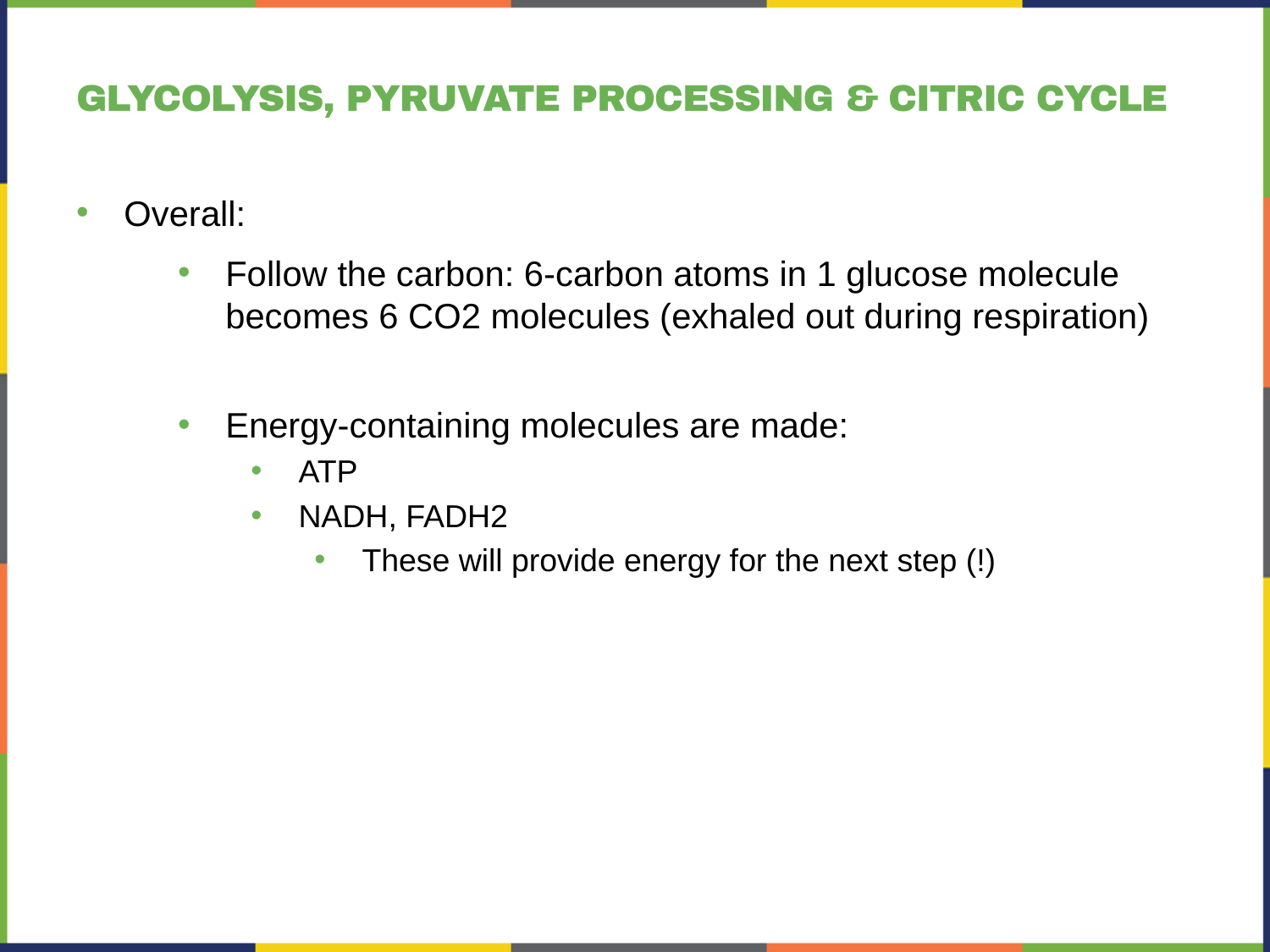

# Glycolysis, Pyruvate processing & citric cycle
Overall:
Follow the carbon: 6-carbon atoms in 1 glucose molecule becomes 6 CO2 molecules (exhaled out during respiration)

Energy-containing molecules are made:
ATP
NADH, FADH2
These will provide energy for the next step (!)